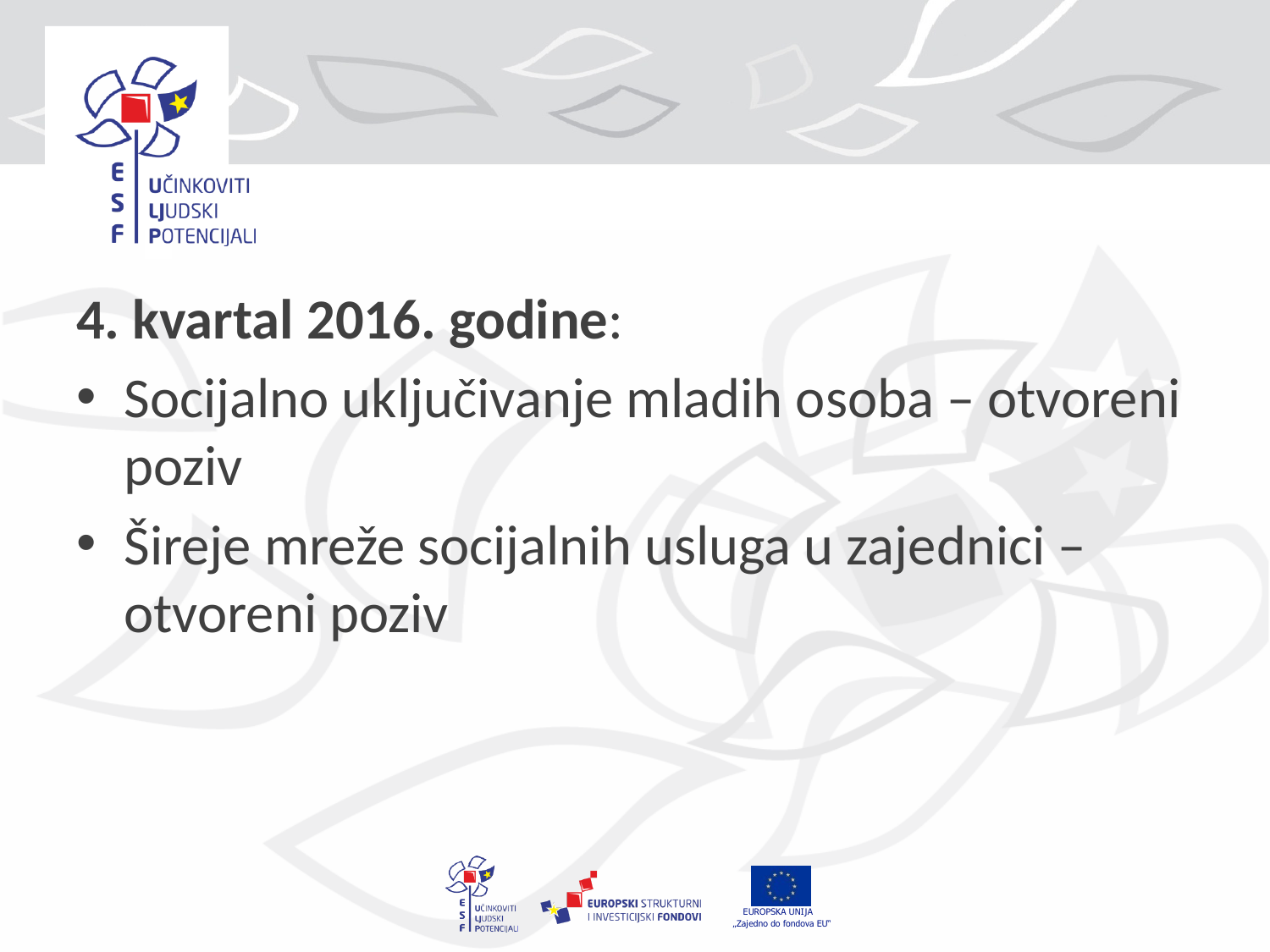

#
4. kvartal 2016. godine:
Socijalno uključivanje mladih osoba – otvoreni poziv
Šireje mreže socijalnih usluga u zajednici – otvoreni poziv